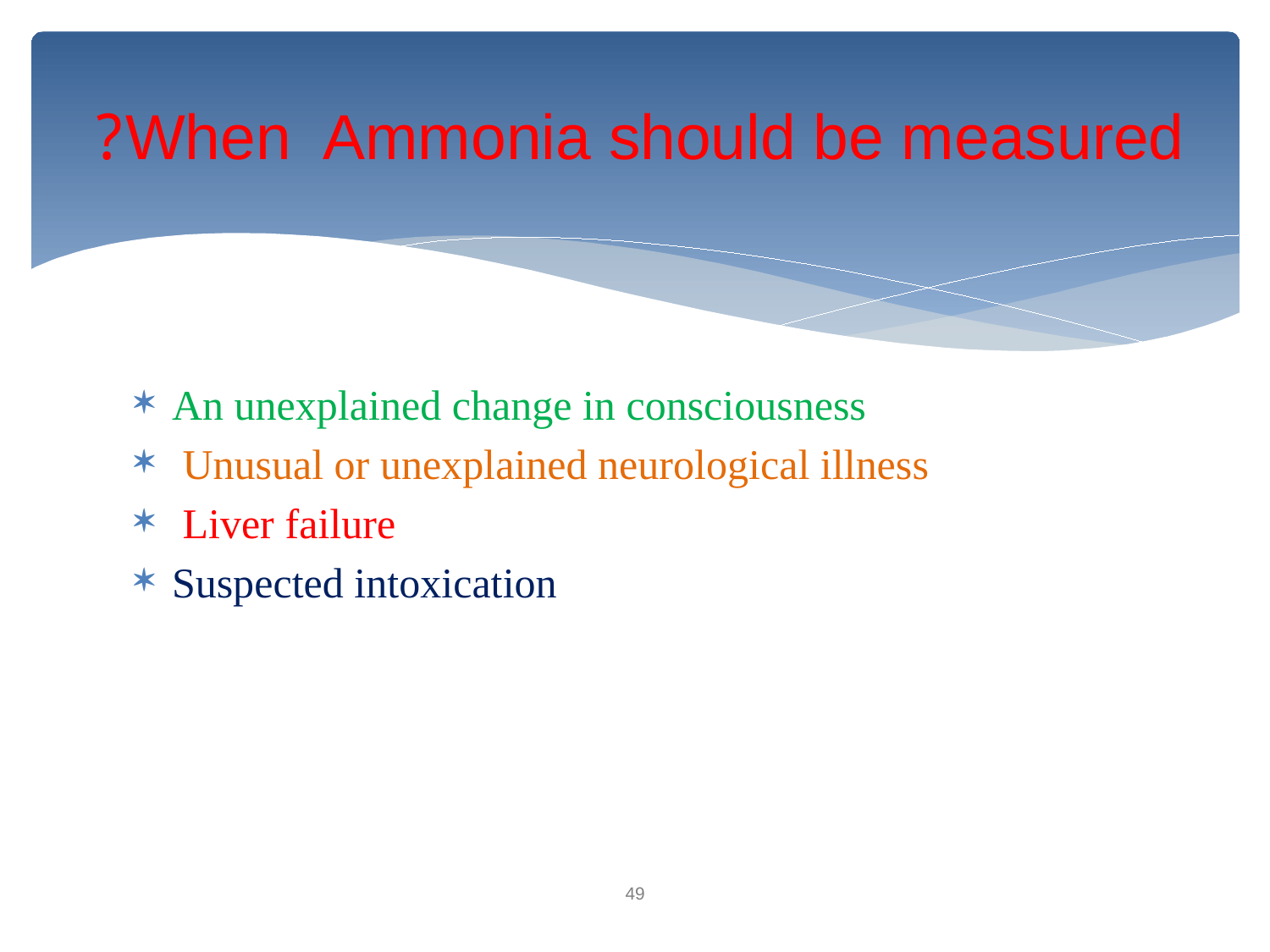

# When  Ammonia should be measured?
An unexplained change in consciousness
 Unusual or unexplained neurological illness
 Liver failure
Suspected intoxication

49